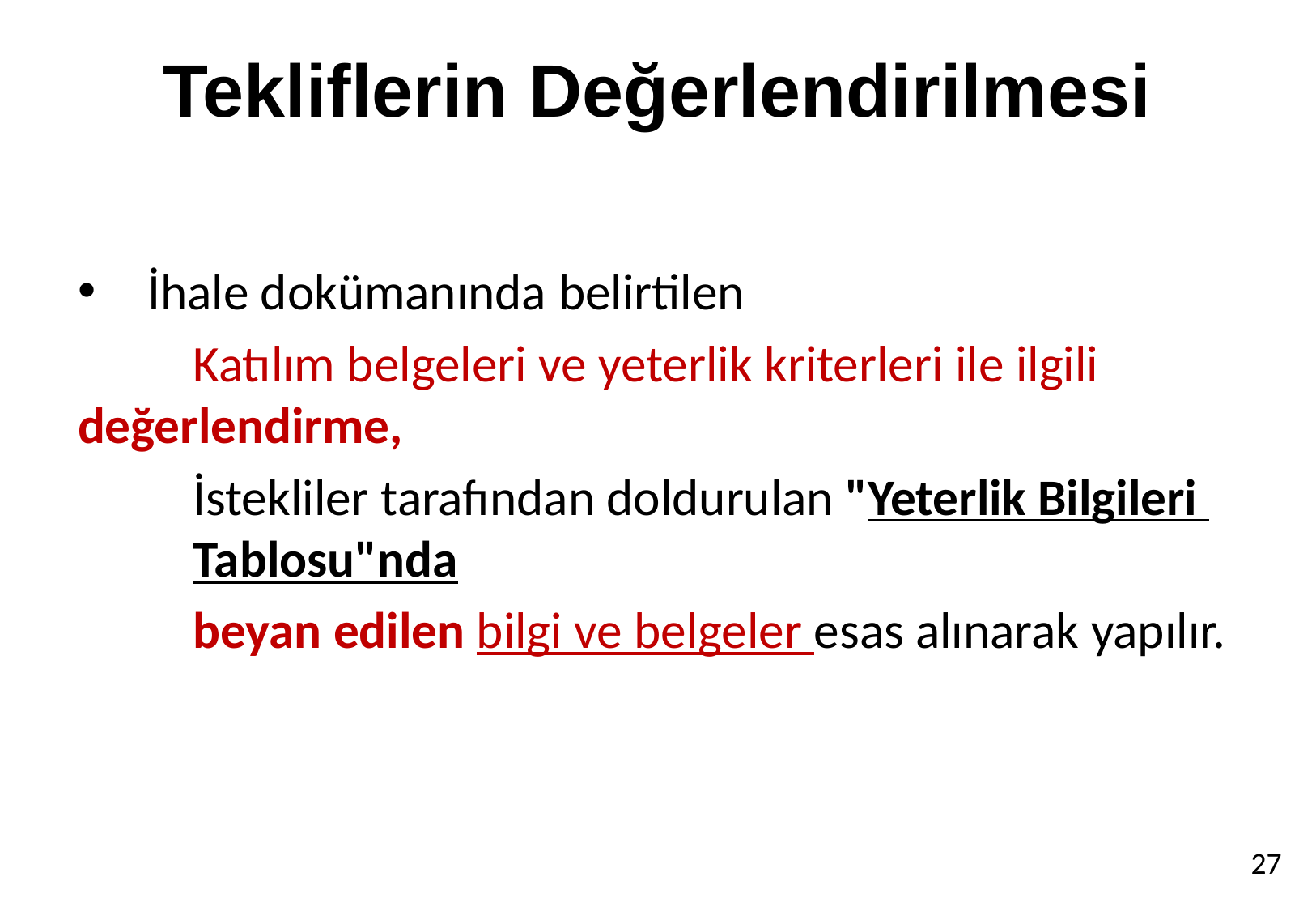

# Tekliflerin Değerlendirilmesi
  İhale dokümanında belirtilen
	Katılım belgeleri ve yeterlik kriterleri ile ilgili 	değerlendirme,
	İstekliler tarafından doldurulan "Yeterlik Bilgileri 	Tablosu"nda
	beyan edilen bilgi ve belgeler esas alınarak yapılır.
27